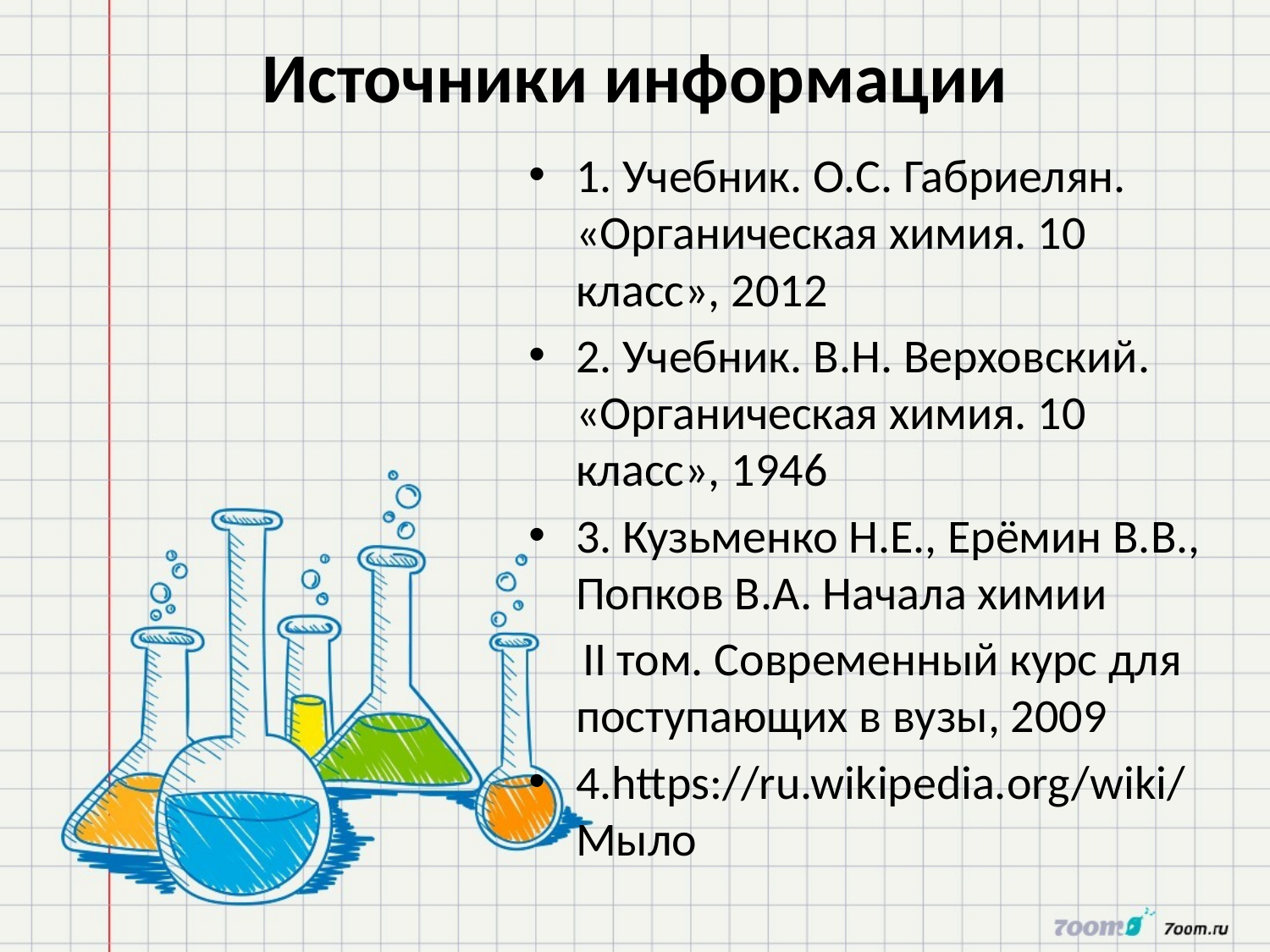

# Источники информации
1. Учебник. О.С. Габриелян. «Органическая химия. 10 класс», 2012
2. Учебник. В.Н. Верховский. «Органическая химия. 10 класс», 1946
3. Кузьменко Н.Е., Ерёмин В.В., Попков В.А. Начала химии
     II том. Современный курс для поступающих в вузы, 2009
4.https://ru.wikipedia.org/wiki/Мыло